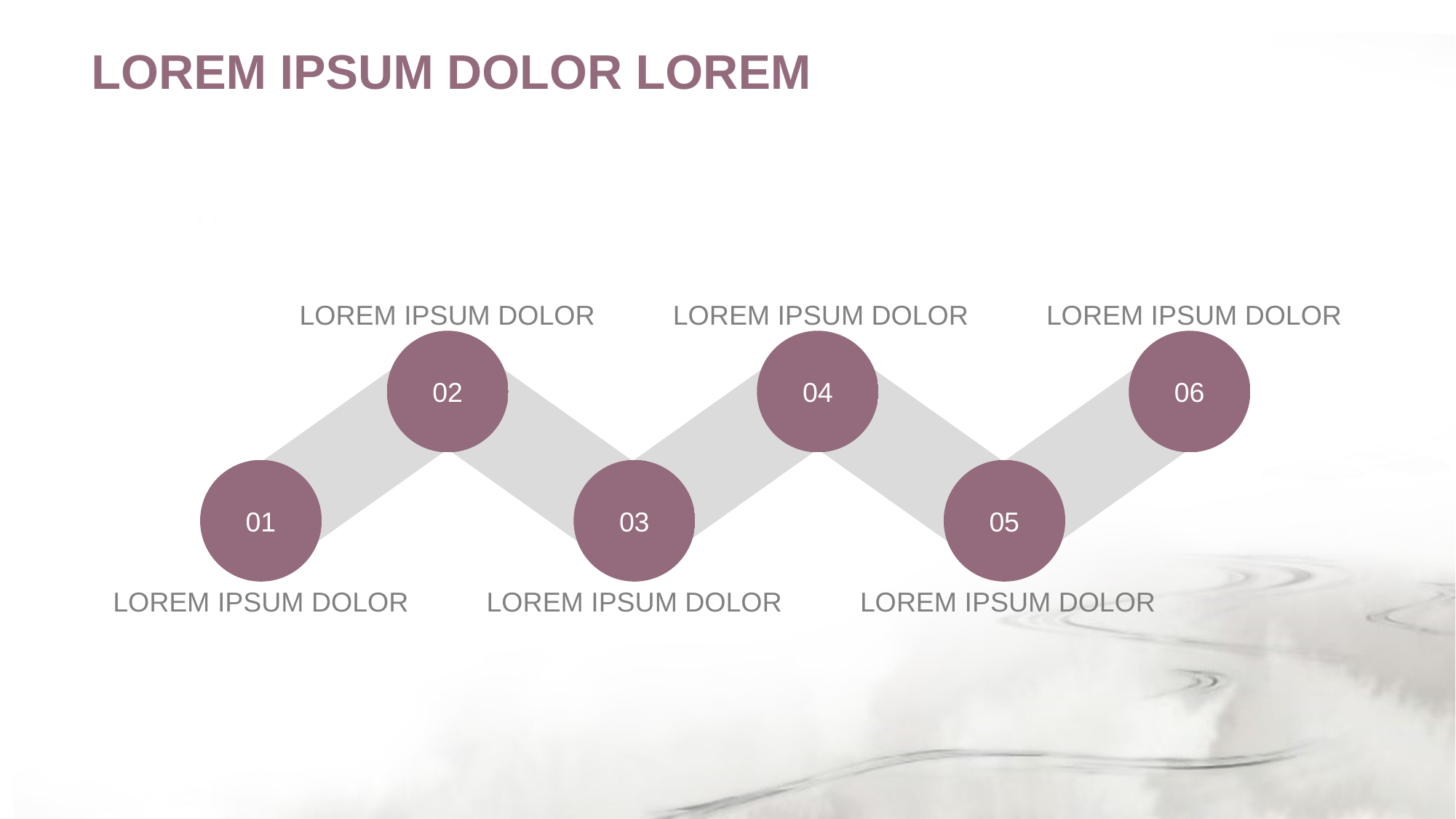

LOREM IPSUM DOLOR LOREM
LOREM IPSUM DOLOR
LOREM IPSUM DOLOR
LOREM IPSUM DOLOR
02
04
06

01
03
05
LOREM IPSUM DOLOR
LOREM IPSUM DOLOR
LOREM IPSUM DOLOR